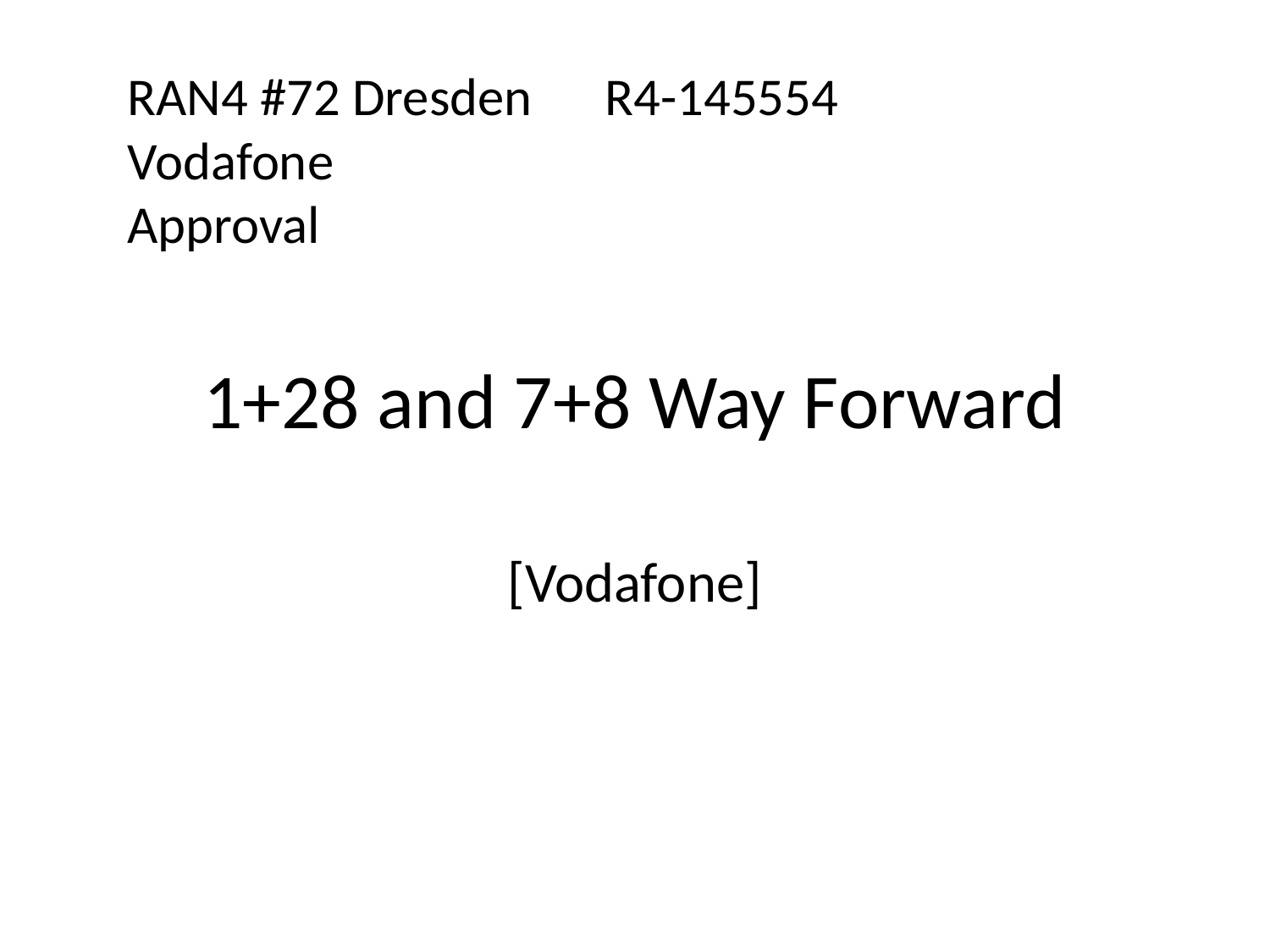

RAN4 #72 Dresden			R4-145554
Vodafone
Approval
# 1+28 and 7+8 Way Forward
[Vodafone]